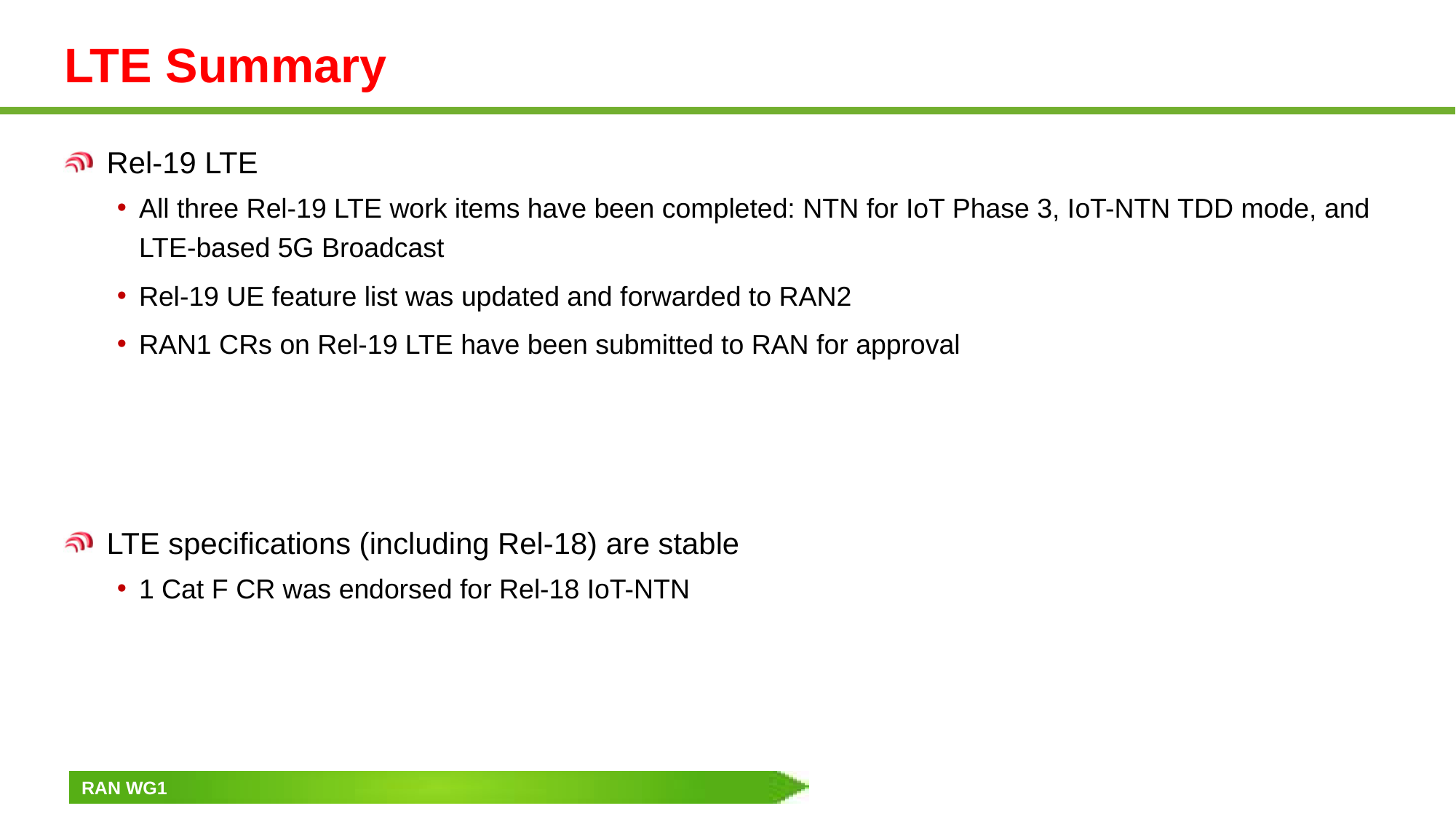

# LTE Summary
Rel-19 LTE
All three Rel-19 LTE work items have been completed: NTN for IoT Phase 3, IoT-NTN TDD mode, and LTE-based 5G Broadcast
Rel-19 UE feature list was updated and forwarded to RAN2
RAN1 CRs on Rel-19 LTE have been submitted to RAN for approval

LTE specifications (including Rel-18) are stable
1 Cat F CR was endorsed for Rel-18 IoT-NTN